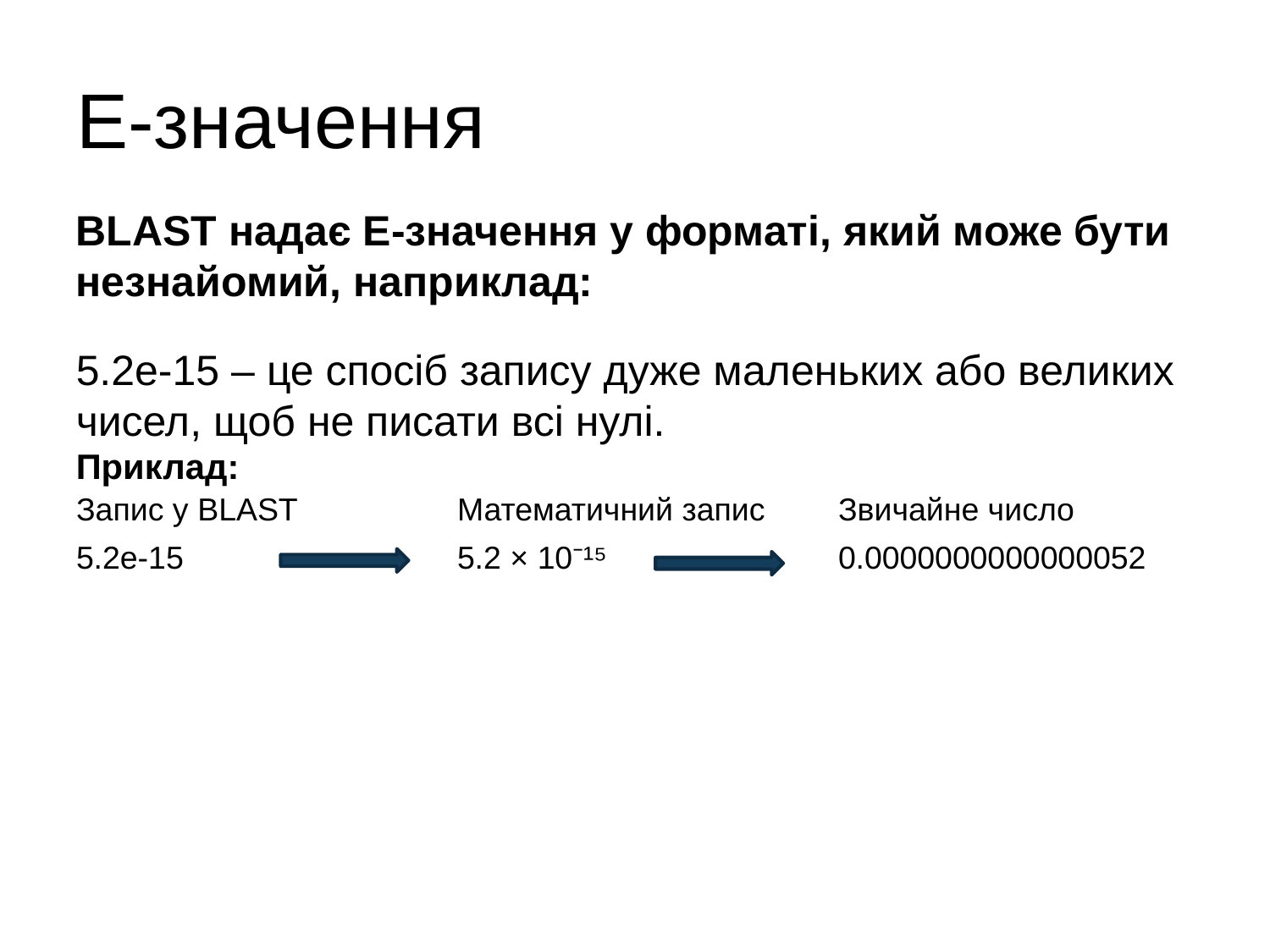

# E-значення
BLAST надає E-значення у форматі, який може бути незнайомий, наприклад:
5.2e-15 – це спосіб запису дуже маленьких або великих чисел, щоб не писати всі нулі.
Приклад:

| Запис у BLAST | Математичний запис | Звичайне число |
| --- | --- | --- |
| 5.2e-15 | 5.2 × 10⁻¹⁵ | 0.0000000000000052 |